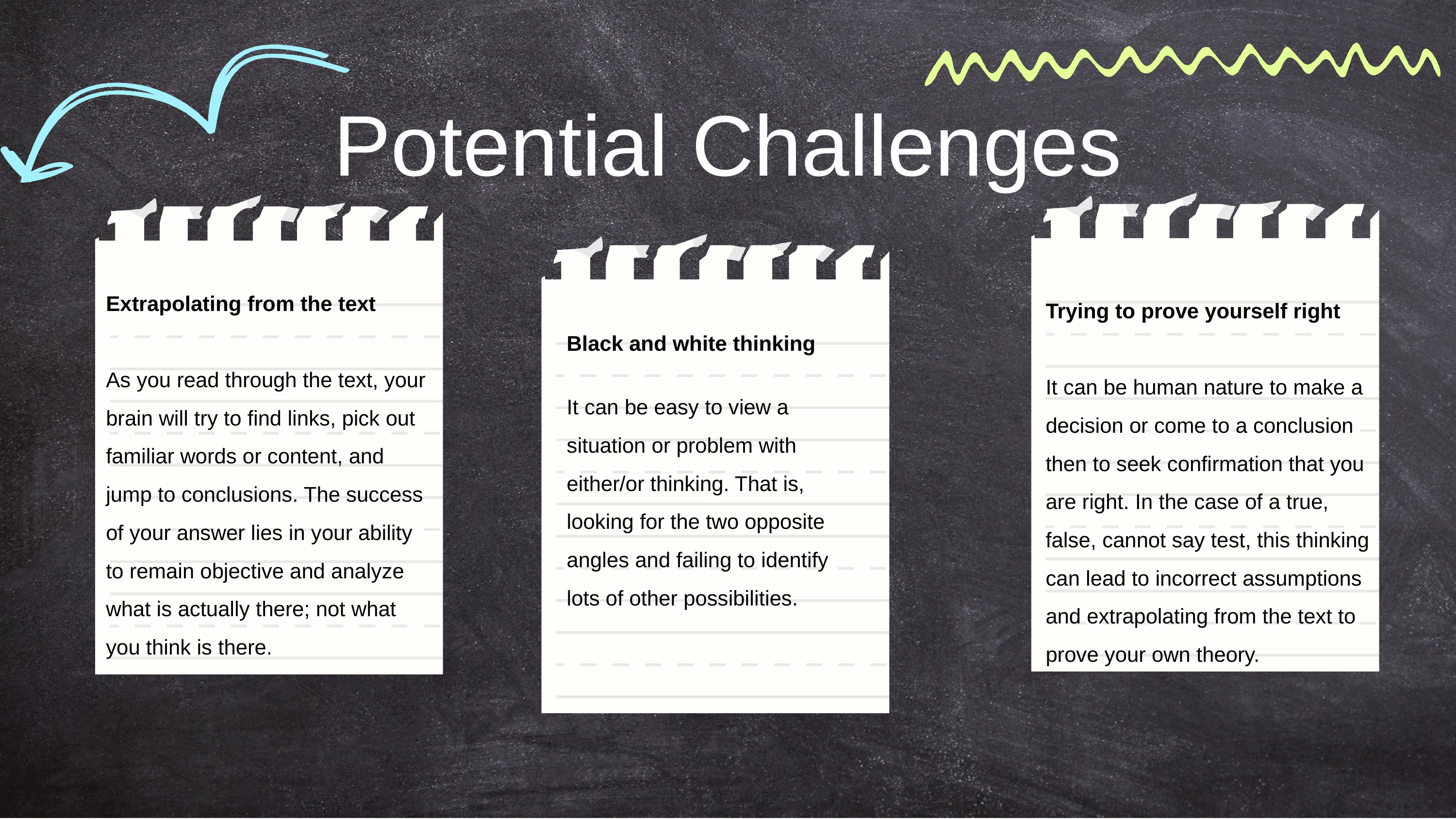

Potential Challenges

Extrapolating from the text

As you read through the text, your brain will try to find links, pick out familiar words or content, and jump to conclusions. The success of your answer lies in your ability to remain objective and analyze what is actually there; not what you think is there.
Trying to prove yourself right

It can be human nature to make a decision or come to a conclusion then to seek confirmation that you are right. In the case of a true, false, cannot say test, this thinking can lead to incorrect assumptions and extrapolating from the text to prove your own theory.
Black and white thinking
It can be easy to view a situation or problem with either/or thinking. That is, looking for the two opposite angles and failing to identify lots of other possibilities.